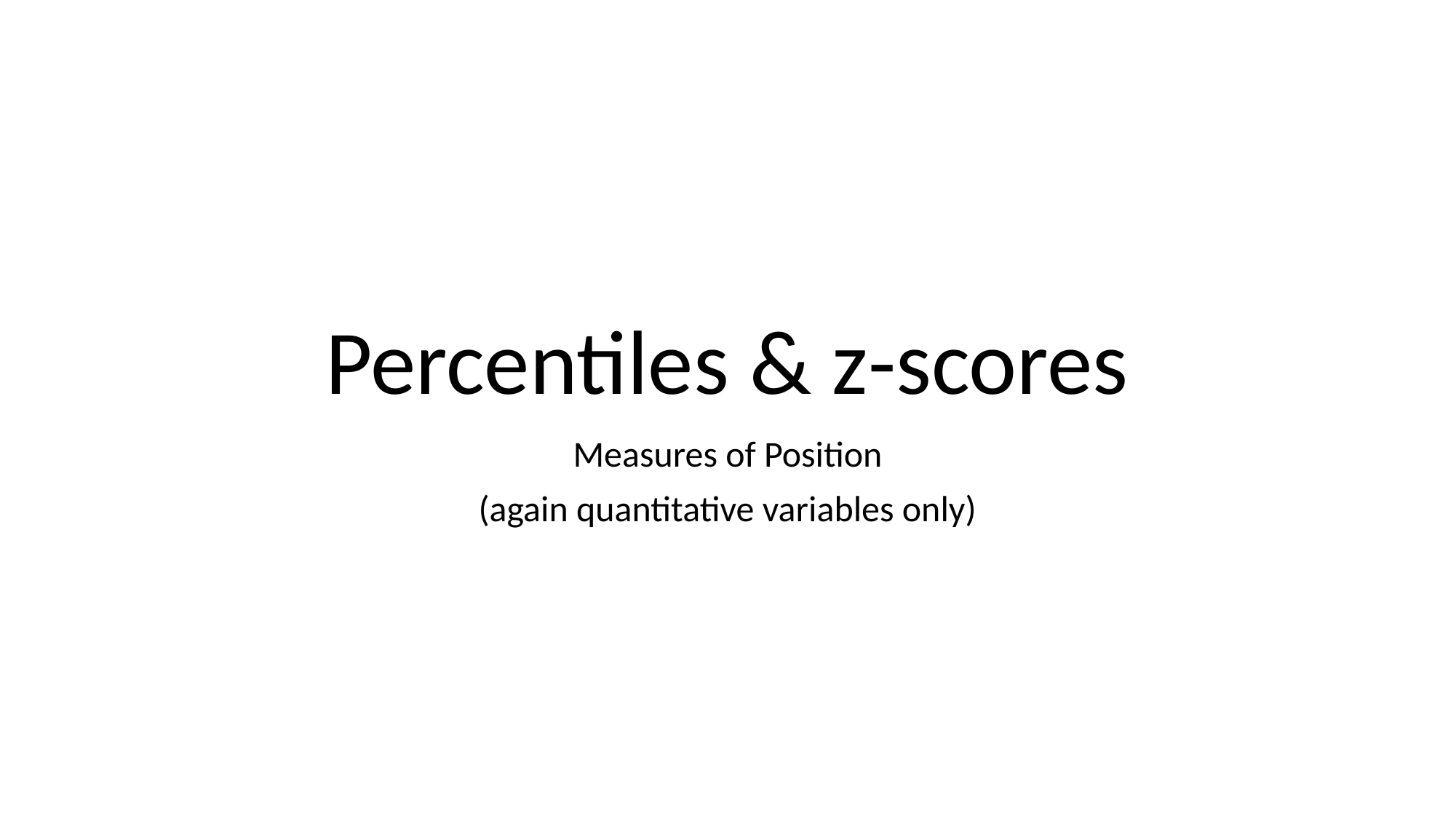

# Percentiles & z-scores
Measures of Position
(again quantitative variables only)